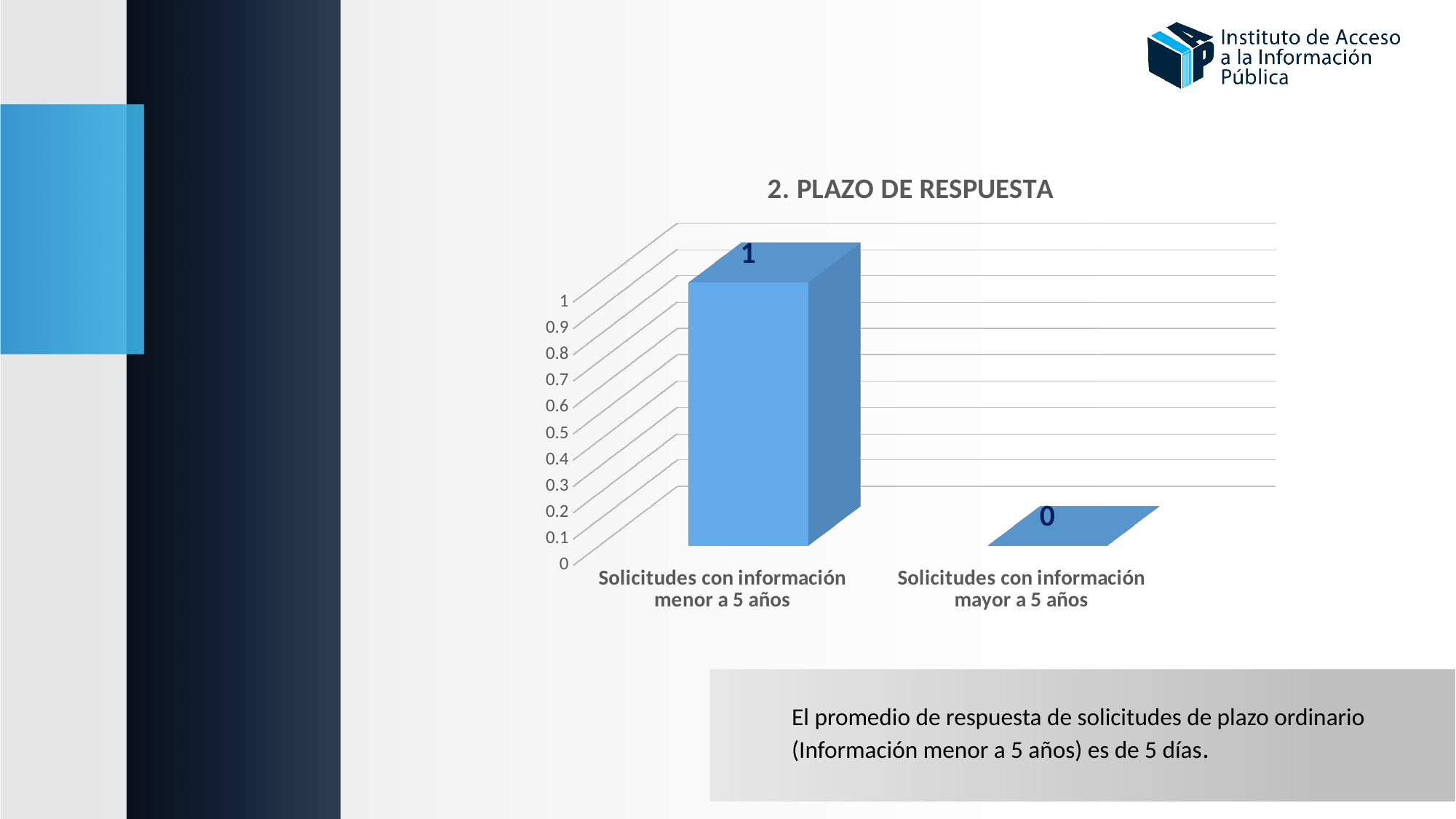

[unsupported chart]

El promedio de respuesta de solicitudes de plazo ordinario (Información menor a 5 años) es de 5 días.